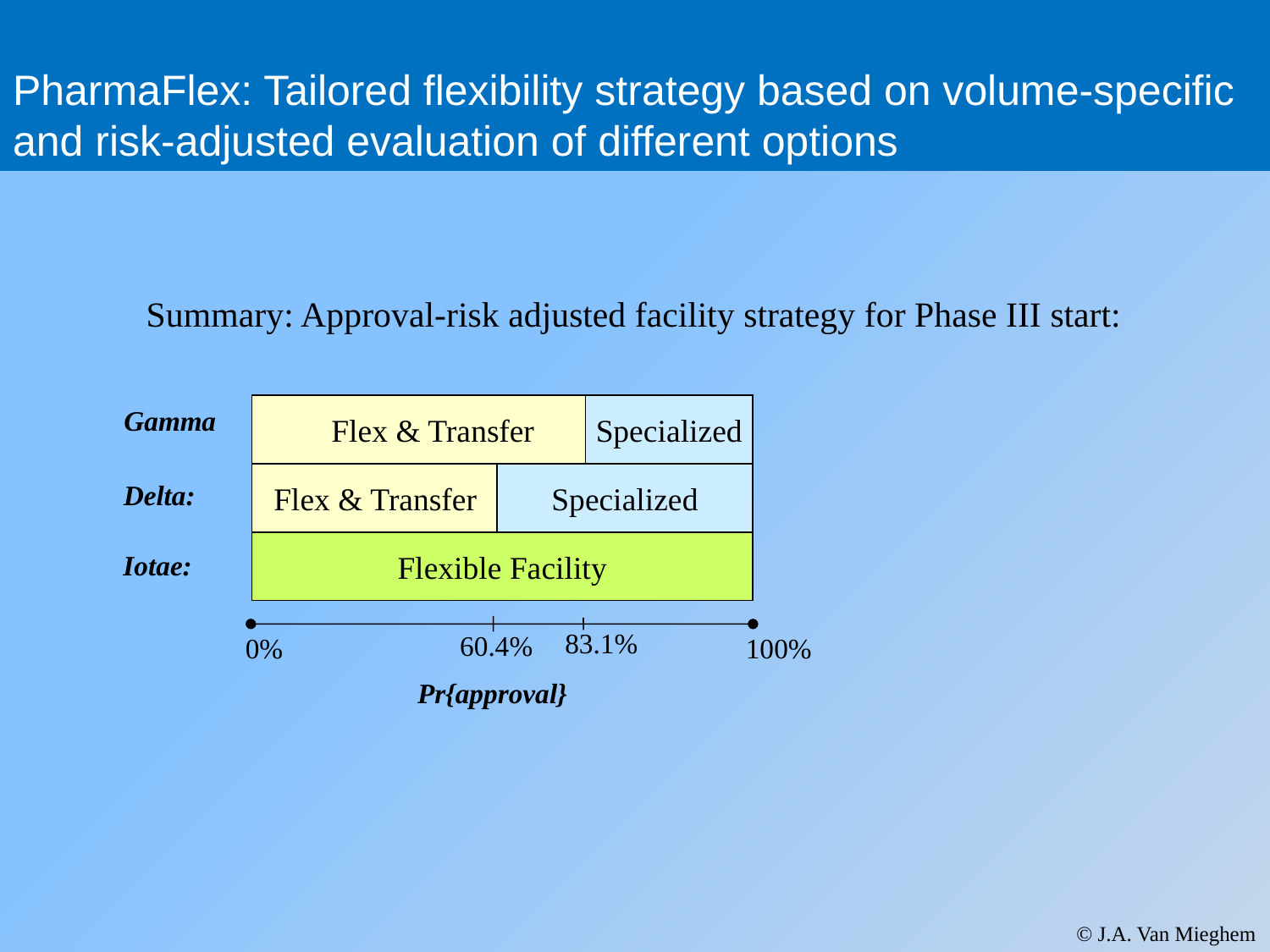

# PharmaFlex: Tailored flexibility strategy based on volume-specific and risk-adjusted evaluation of different options
Summary: Approval-risk adjusted facility strategy for Phase III start:
Specialized
Flex & Transfer
Gamma
Flex & Transfer
Specialized
Delta:
Flexible Facility
Iotae:

83.1%
60.4%

0%
100%
Pr{approval}